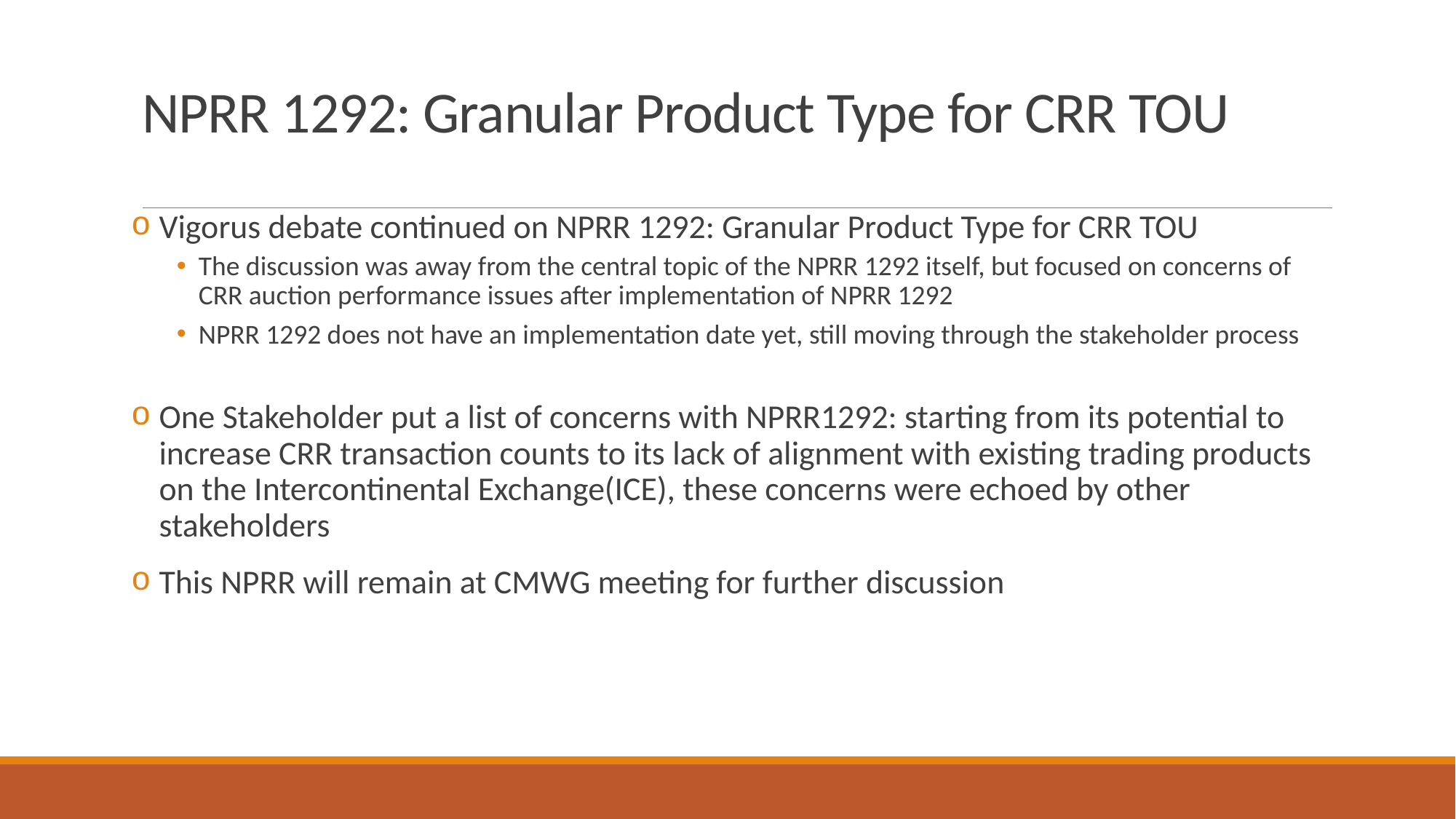

# NPRR 1292: Granular Product Type for CRR TOU
Vigorus debate continued on NPRR 1292: Granular Product Type for CRR TOU
The discussion was away from the central topic of the NPRR 1292 itself, but focused on concerns of CRR auction performance issues after implementation of NPRR 1292
NPRR 1292 does not have an implementation date yet, still moving through the stakeholder process
One Stakeholder put a list of concerns with NPRR1292: starting from its potential to increase CRR transaction counts to its lack of alignment with existing trading products on the Intercontinental Exchange(ICE), these concerns were echoed by other stakeholders
This NPRR will remain at CMWG meeting for further discussion